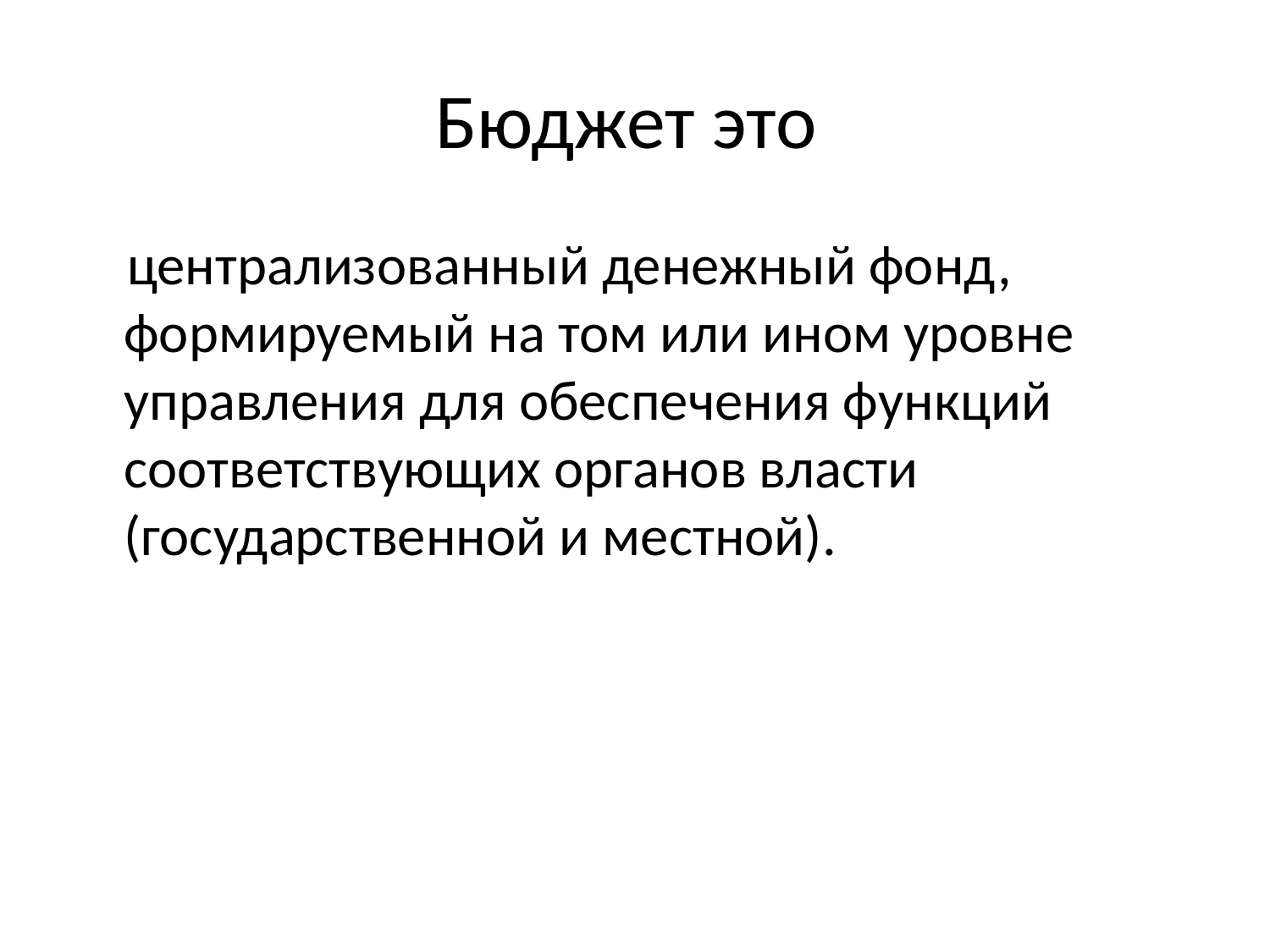

# Бюджет это
    централизованный денежный фонд, формируемый на том или ином уровне управления для обеспечения функций соответствующих органов власти (государственной и местной).